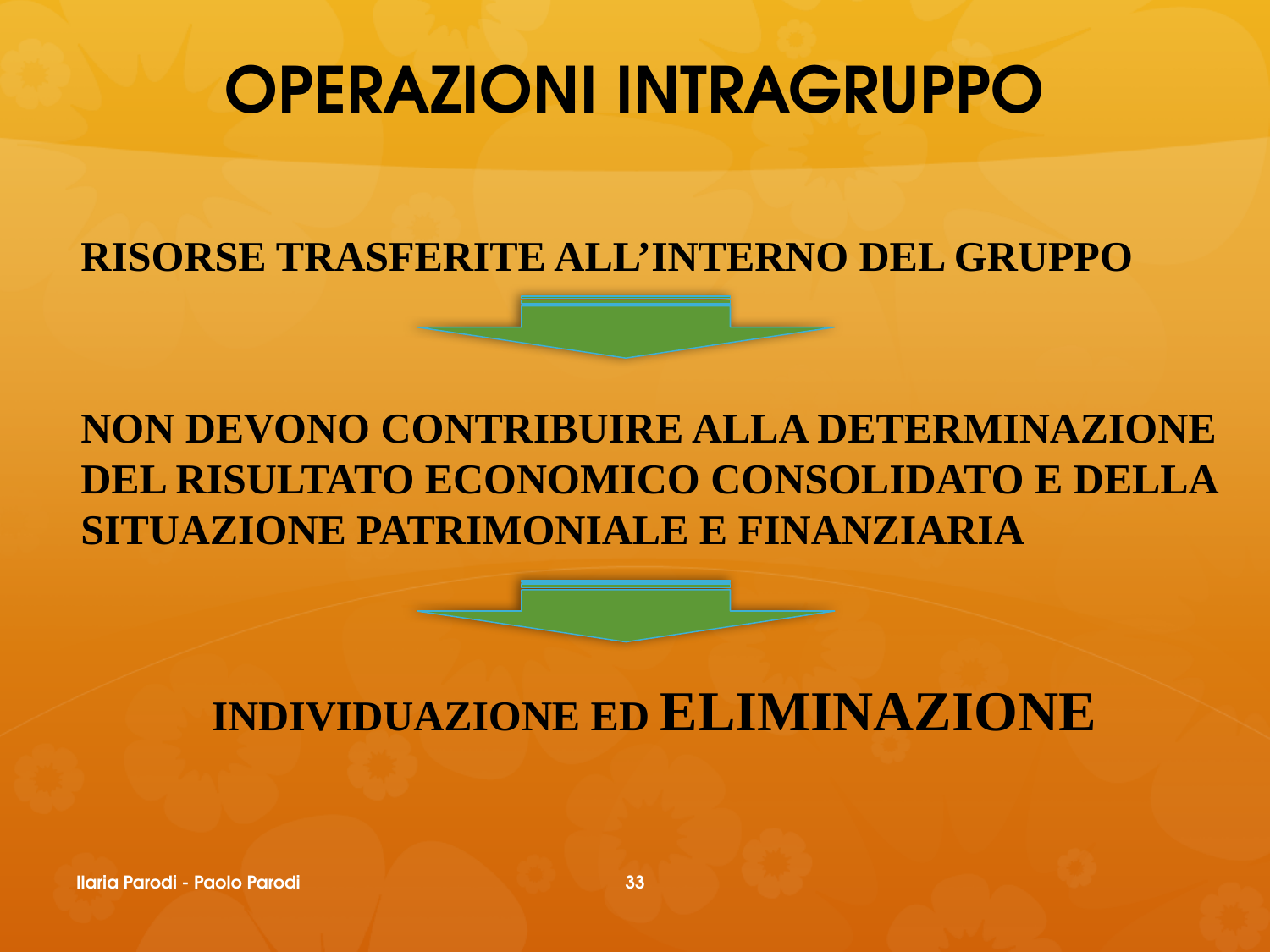

# OPERAZIONI INTRAGRUPPO

RISORSE TRASFERITE ALL’INTERNO DEL GRUPPO

NON DEVONO CONTRIBUIRE ALLA DETERMINAZIONE DEL RISULTATO ECONOMICO CONSOLIDATO E DELLA SITUAZIONE PATRIMONIALE E FINANZIARIA

INDIVIDUAZIONE ED ELIMINAZIONE

Ilaria Parodi - Paolo Parodi
33